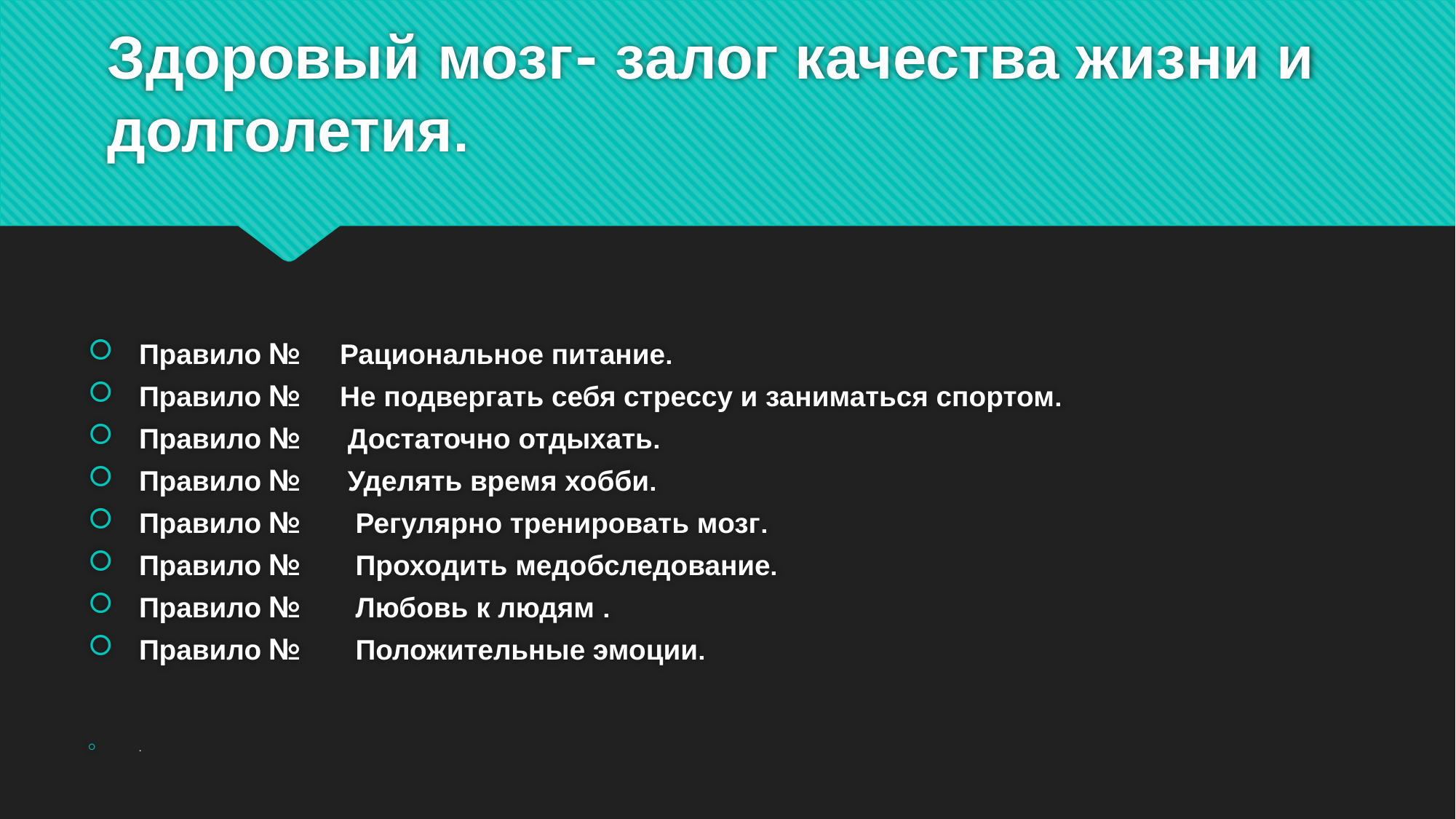

# Здоровый мозг- залог качества жизни и долголетия.
Правило №     Рациональное питание.
Правило №     Не подвергать себя стрессу и заниматься спортом.
Правило №      Достаточно отдыхать.
Правило №      Уделять время хобби.
Правило №       Регулярно тренировать мозг.
Правило №       Проходить медобследование.
Правило №       Любовь к людям .
Правило №       Положительные эмоции.

.